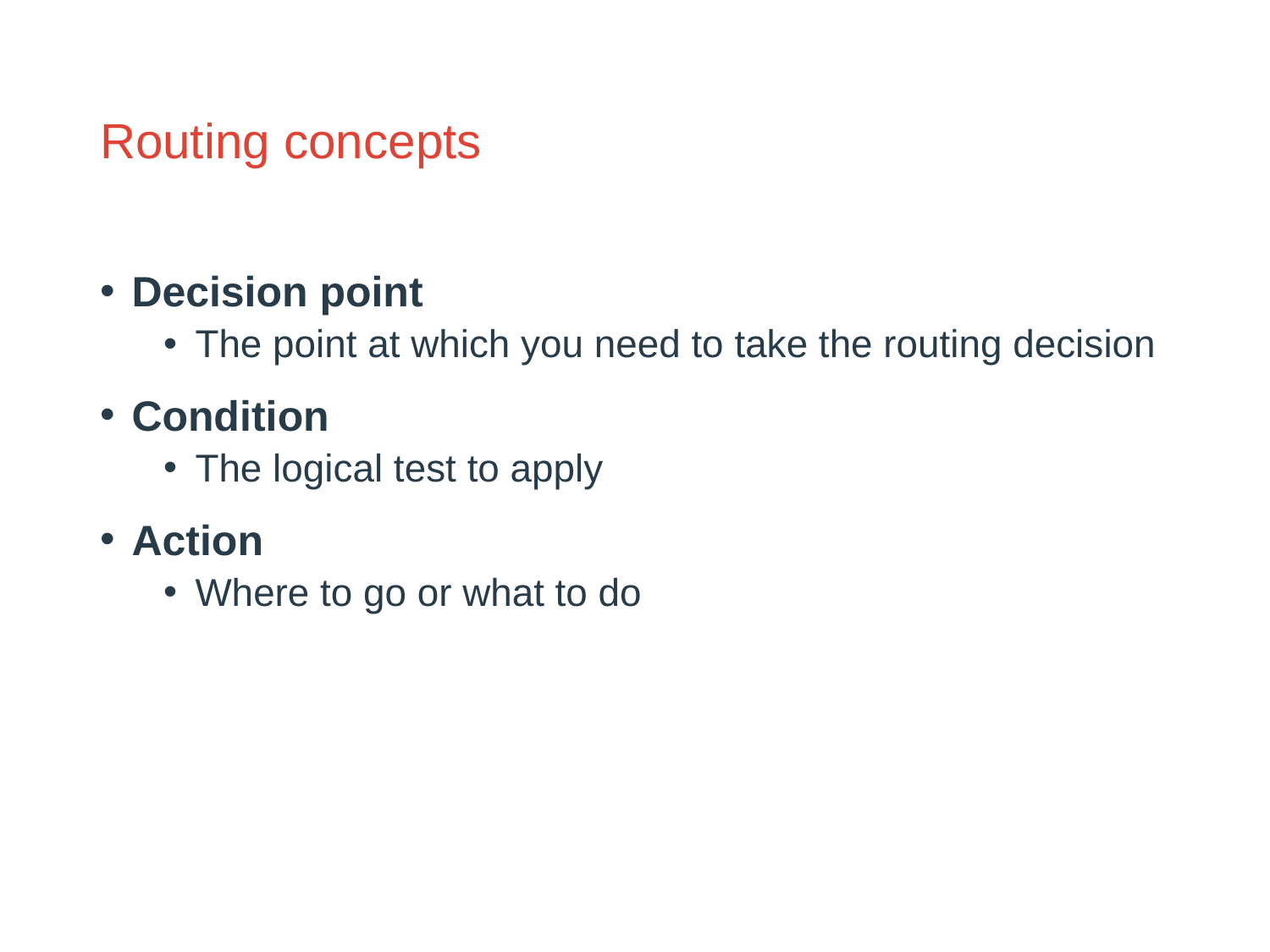

# Routing concepts
Decision point
The point at which you need to take the routing decision
Condition
The logical test to apply
Action
Where to go or what to do